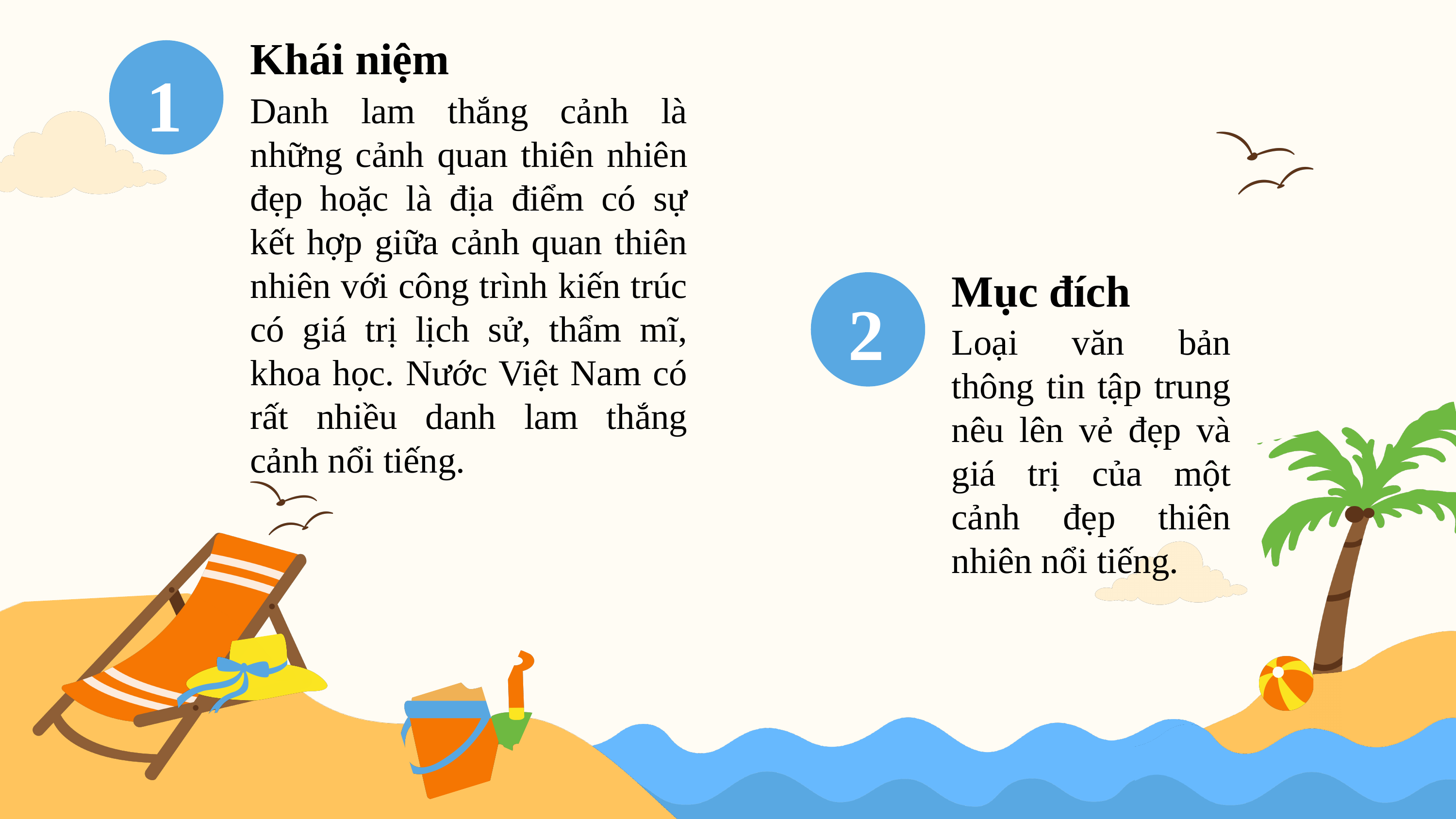

Khái niệm
1

Danh lam thắng cảnh là những cảnh quan thiên nhiên đẹp hoặc là địa điểm có sự kết hợp giữa cảnh quan thiên nhiên với công trình kiến trúc có giá trị lịch sử, thẩm mĩ, khoa học. Nước Việt Nam có rất nhiều danh lam thắng cảnh nổi tiếng.

Mục đích
2

Loại văn bản thông tin tập trung nêu lên vẻ đẹp và giá trị của một cảnh đẹp thiên nhiên nổi tiếng.